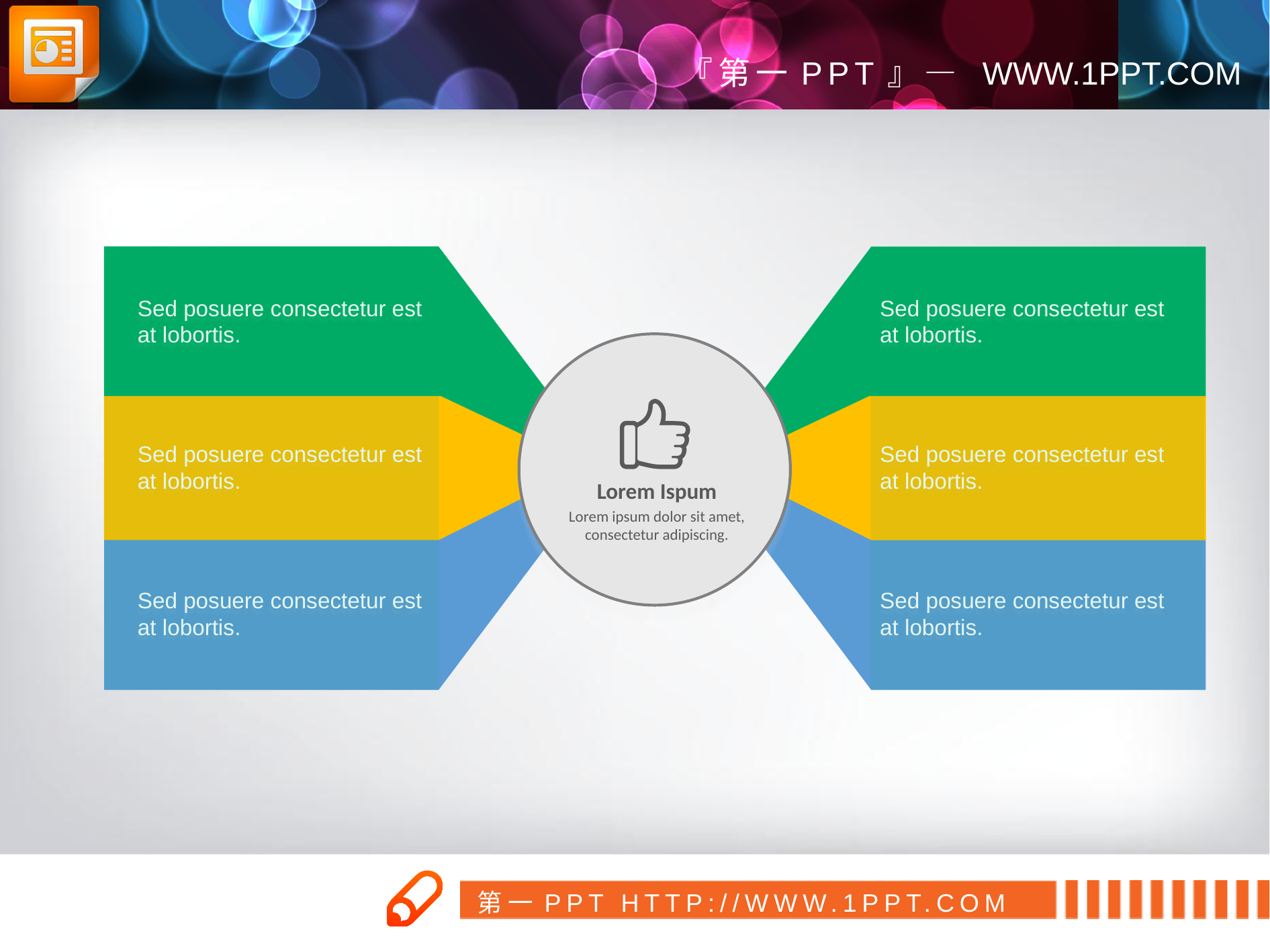

Sed posuere consectetur est at lobortis.
Sed posuere consectetur est at lobortis.

Sed posuere consectetur est at lobortis.
Sed posuere consectetur est at lobortis.
Lorem Ispum
Lorem ipsum dolor sit amet, consectetur adipiscing.

Sed posuere consectetur est at lobortis.
Sed posuere consectetur est at lobortis.